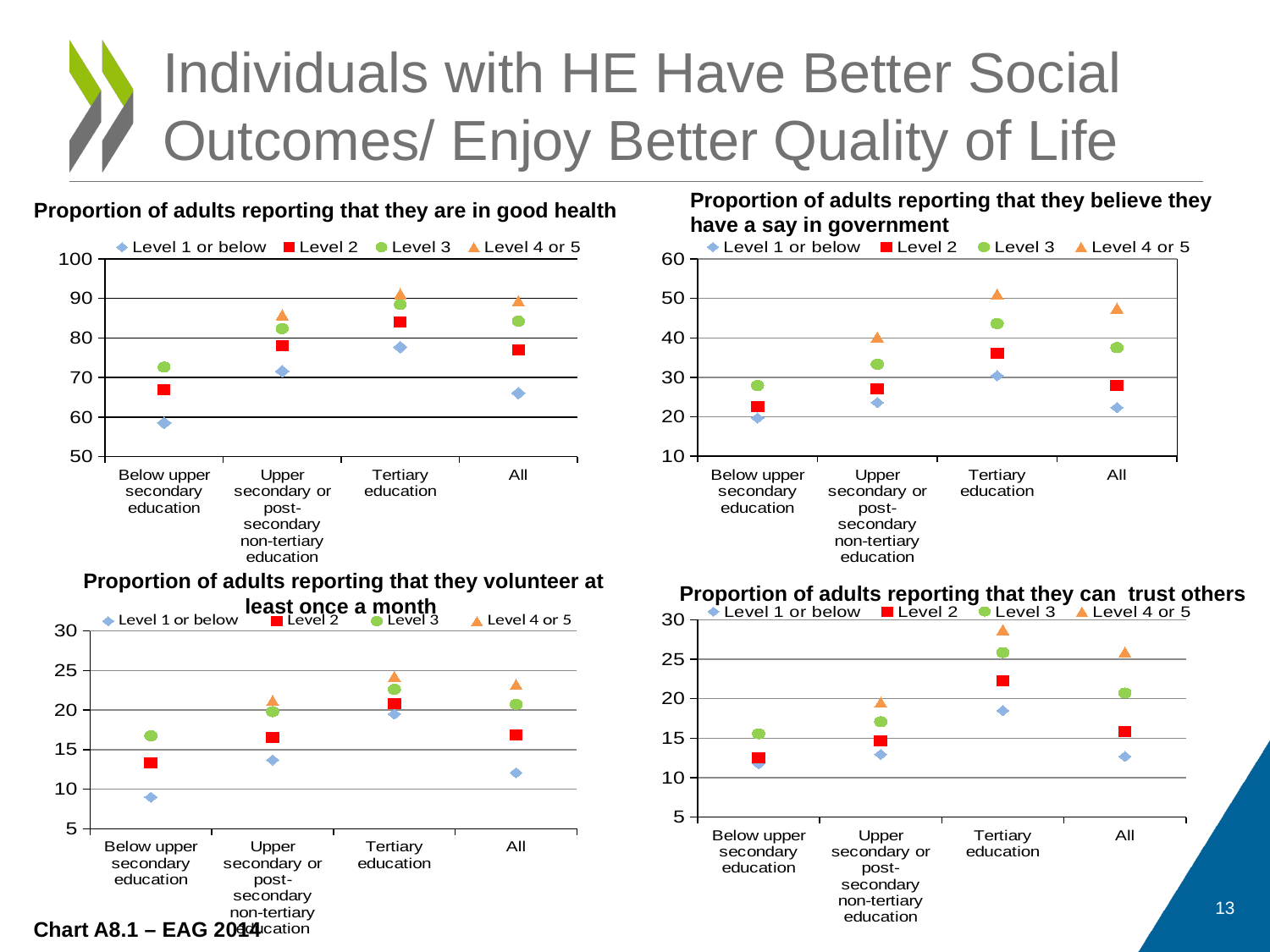

# Individuals with HE Have Better Social Outcomes/ Enjoy Better Quality of Life
Proportion of adults reporting that they believe they have a say in government

Proportion of adults reporting that they are in good health

### Chart

| Category | Level 1 or below | Level 2 | Level 3 | Level 4 or 5 |
|---|---|---|---|---|
| Below upper secondary education | 58.52443457159707 | 67.00744897978566 | 72.63697933084859 | None |
| Upper secondary or post-secondary non-tertiary education | 71.57747476355668 | 77.98340370201886 | 82.35652692896372 | 85.86252751279132 |
| Tertiary education | 77.6936071730459 | 84.09473019157423 | 88.46194857085806 | 91.20391101993675 |
| All | 66.04657048726186 | 76.93956288385355 | 84.24282112890138 | 89.41651597445399 |

### Chart

| Category | Level 1 or below | Level 2 | Level 3 | Level 4 or 5 |
|---|---|---|---|---|
| Below upper secondary education | 19.67488741307862 | 22.56236499946855 | 27.913001688677575 | None |
| Upper secondary or post-secondary non-tertiary education | 23.61942068603651 | 26.999932969555612 | 33.316532678076186 | 40.225607131582805 |
| Tertiary education | 30.41454975708612 | 36.01991785548025 | 43.61673941051439 | 51.09318752044768 |
| All | 22.3427082726428 | 27.85133570622275 | 37.52316428869218 | 47.57851527238407 |

### Chart

| Category | Level 1 or below | Level 2 | Level 3 | Level 4 or 5 |
|---|---|---|---|---|
| Below upper secondary education | 11.754956175828601 | 12.56638732798645 | 15.562279231164492 | None |
| Upper secondary or post-secondary non-tertiary education | 12.95481406001461 | 14.704815556914365 | 17.07796249610586 | 19.551973652710895 |
| Tertiary education | 18.497355614928086 | 22.297740226024093 | 25.849145239151706 | 28.757924724977826 |
| All | 12.686013696719233 | 15.797639920090573 | 20.720686471683408 | 25.908957231017965 |
Proportion of adults reporting that they volunteer at least once a month

### Chart

| Category | Level 1 or below | Level 2 | Level 3 | Level 4 or 5 |
|---|---|---|---|---|
| Below upper secondary education | 8.995611051939365 | 13.28905380267528 | 16.7540859529838 | None |
| Upper secondary or post-secondary non-tertiary education | 13.697724808347331 | 16.56661658379766 | 19.806380475582717 | 21.212927377249574 |
| Tertiary education | 19.4988801074786 | 20.86446782716451 | 22.628952543620876 | 24.26044395694152 |
| All | 12.084592815630632 | 16.826879079549773 | 20.735367405716755 | 23.237093237750344 |
Proportion of adults reporting that they can  trust others
13
Chart A8.1 – EAG 2014